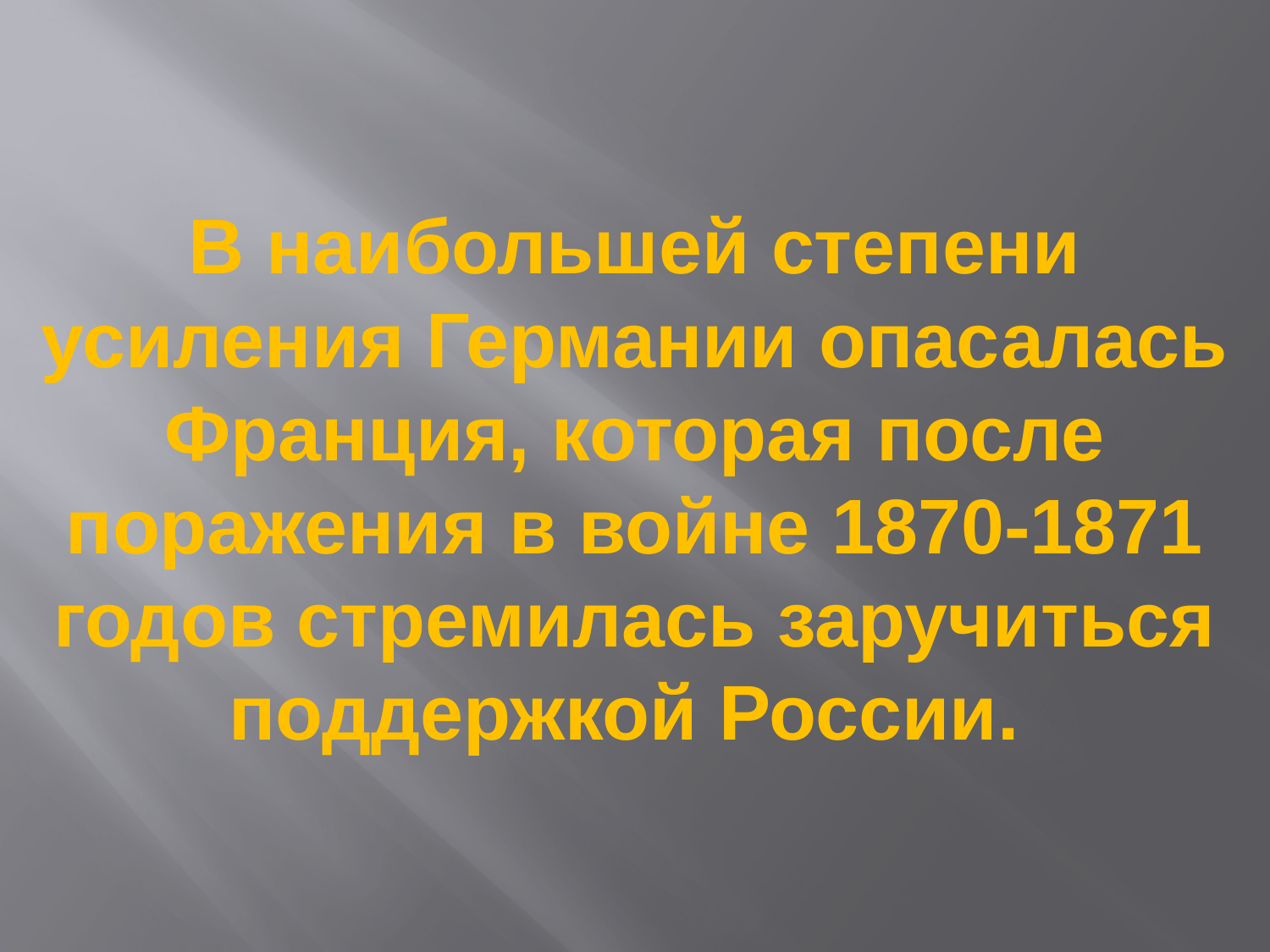

# В наибольшей степени усиления Германии опасалась Франция, которая после поражения в войне 1870-1871 годов стремилась заручиться поддержкой России.